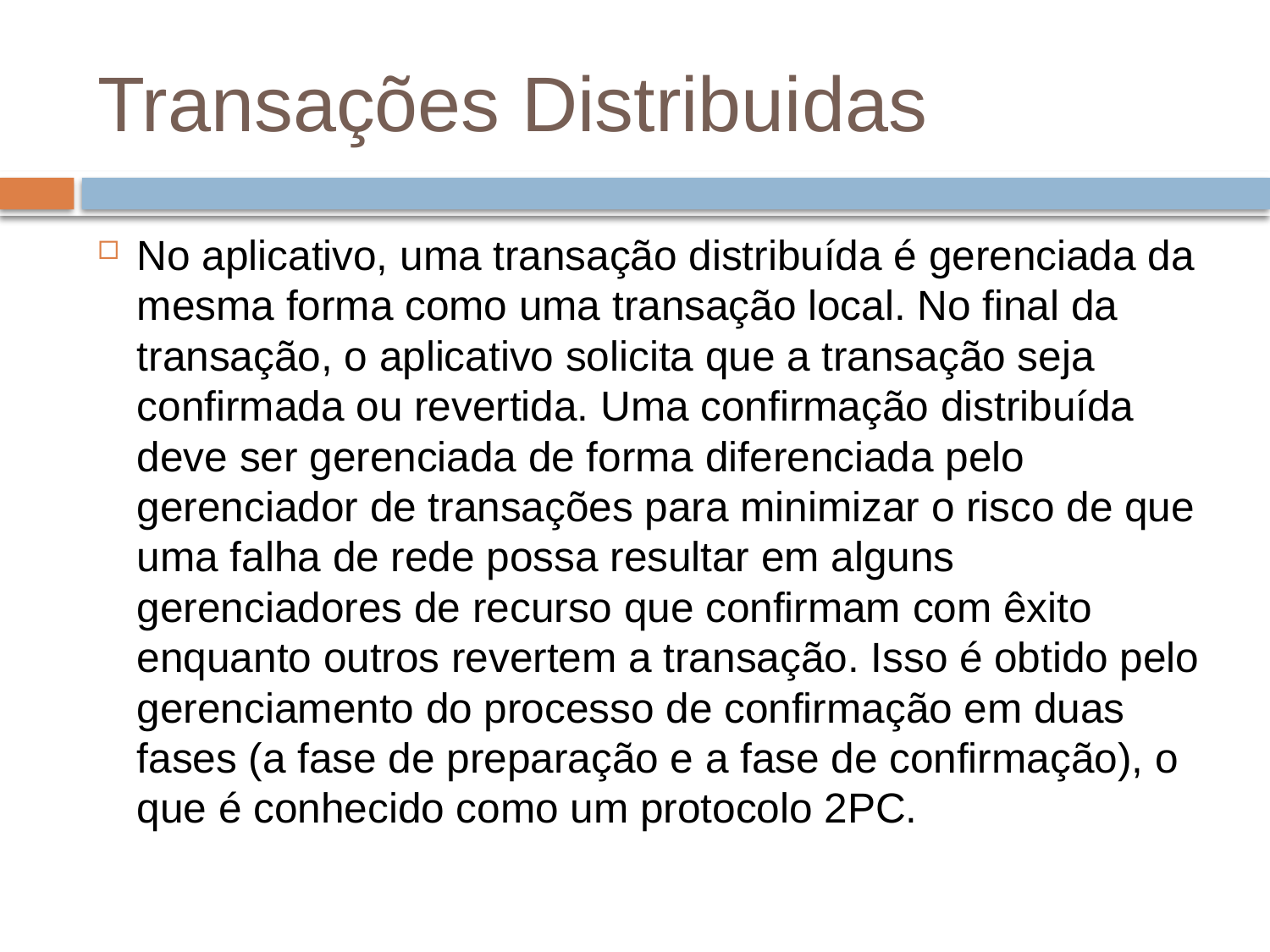

# Transações Distribuidas
No aplicativo, uma transação distribuída é gerenciada da mesma forma como uma transação local. No final da transação, o aplicativo solicita que a transação seja confirmada ou revertida. Uma confirmação distribuída deve ser gerenciada de forma diferenciada pelo gerenciador de transações para minimizar o risco de que uma falha de rede possa resultar em alguns gerenciadores de recurso que confirmam com êxito enquanto outros revertem a transação. Isso é obtido pelo gerenciamento do processo de confirmação em duas fases (a fase de preparação e a fase de confirmação), o que é conhecido como um protocolo 2PC.